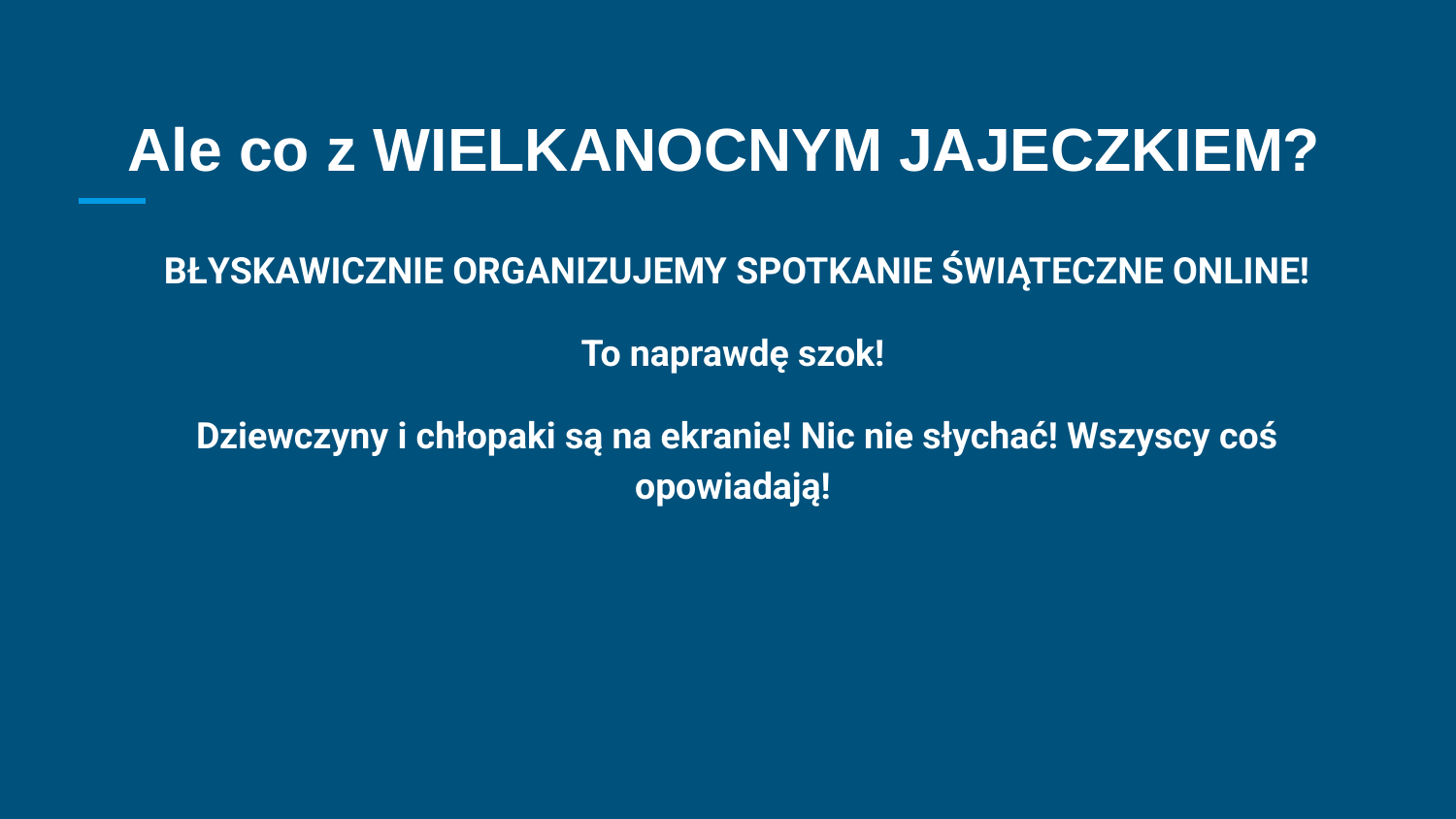

# Ale co z WIELKANOCNYM JAJECZKIEM?
BŁYSKAWICZNIE ORGANIZUJEMY SPOTKANIE ŚWIĄTECZNE ONLINE!
To naprawdę szok!
Dziewczyny i chłopaki są na ekranie! Nic nie słychać! Wszyscy coś opowiadają!